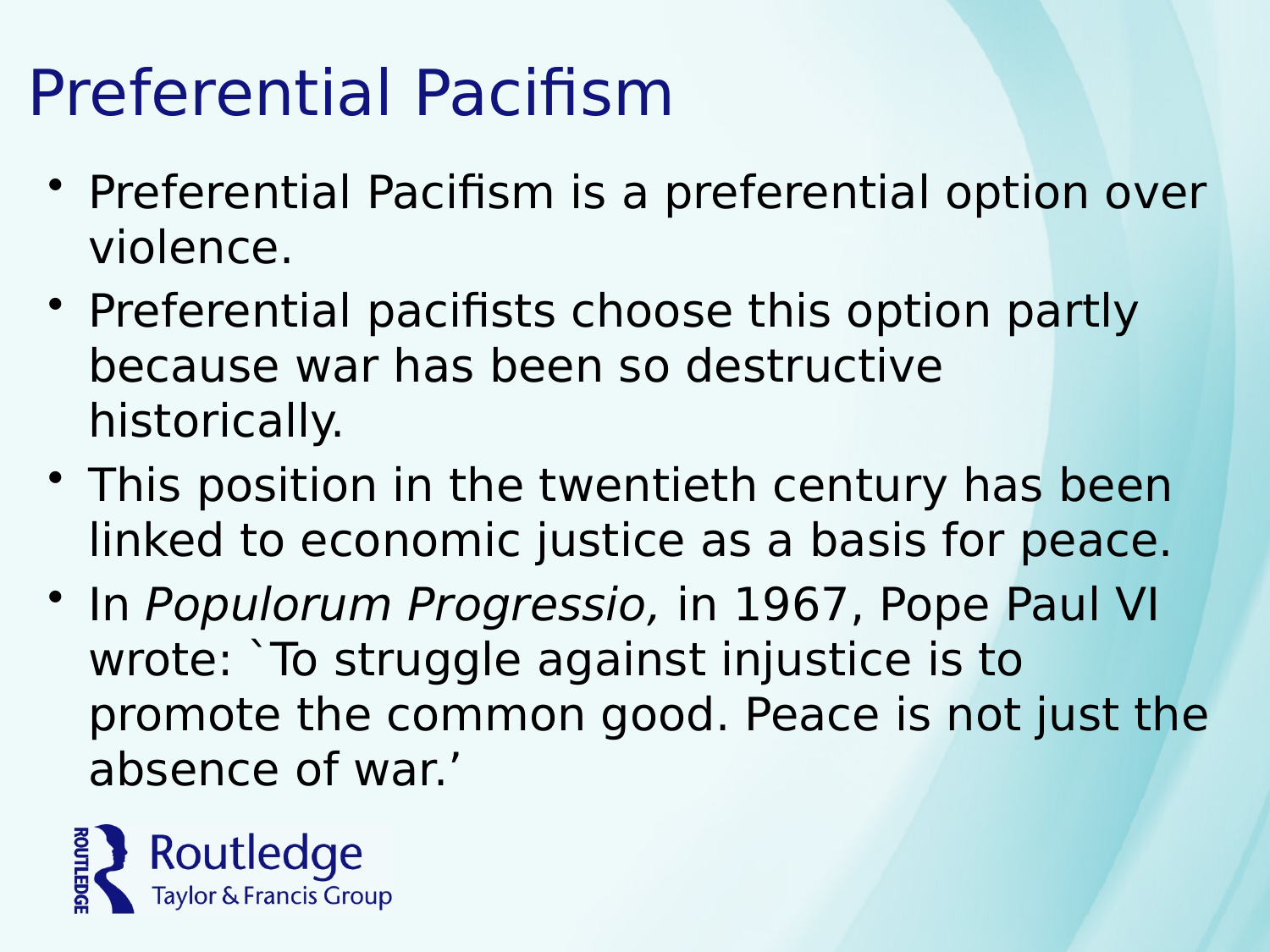

# Preferential Pacifism
Preferential Pacifism is a preferential option over violence.
Preferential pacifists choose this option partly because war has been so destructive historically.
This position in the twentieth century has been linked to economic justice as a basis for peace.
In Populorum Progressio, in 1967, Pope Paul VI wrote: `To struggle against injustice is to promote the common good. Peace is not just the absence of war.’